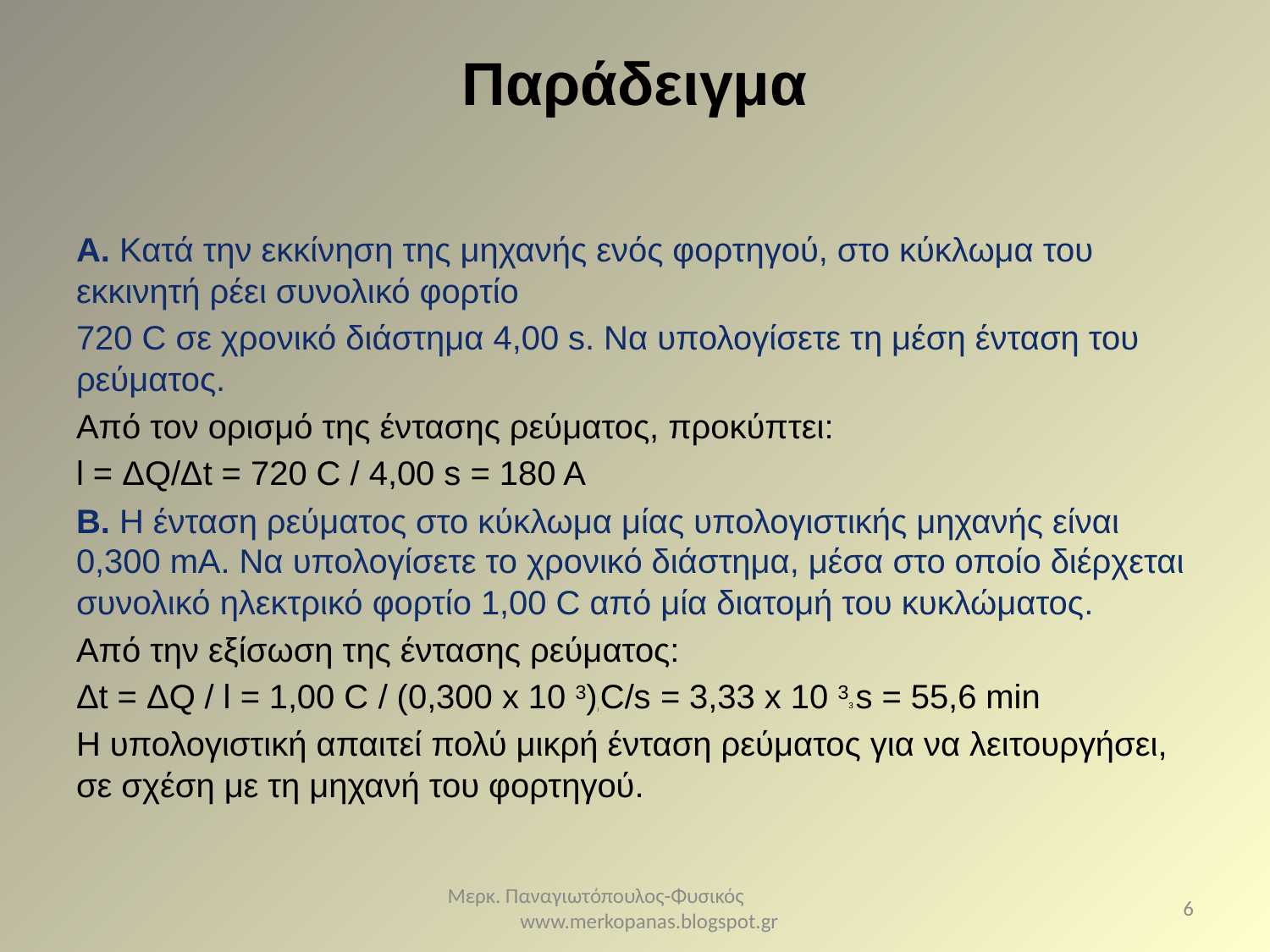

# Παράδειγμα
Α. Κατά την εκκίνηση της μηχανής ενός φορτηγού, στο κύκλωμα του εκκινητή ρέει συνολικό φορτίο
720 C σε χρονικό διάστημα 4,00 s. Να υπολογίσετε τη μέση ένταση του ρεύματος.
Από τον ορισμό της έντασης ρεύματος, προκύπτει:
l = ΔQ/Δt = 720 C / 4,00 s = 180 A
Β. Η ένταση ρεύματος στο κύκλωμα μίας υπολογιστικής μηχανής είναι 0,300 mA. Να υπολογίσετε το χρονικό διάστημα, μέσα στο οποίο διέρχεται συνολικό ηλεκτρικό φορτίο 1,00 C από μία διατομή του κυκλώματος.
Από την εξίσωση της έντασης ρεύματος:
Δt = ΔQ / l = 1,00 C / (0,300 x 10 3)) C/s = 3,33 x 10 33 s = 55,6 min
Η υπολογιστική απαιτεί πολύ μικρή ένταση ρεύματος για να λειτουργήσει, σε σχέση με τη μηχανή του φορτηγού.
Μερκ. Παναγιωτόπουλος-Φυσικός                       www.merkopanas.blogspot.gr
6